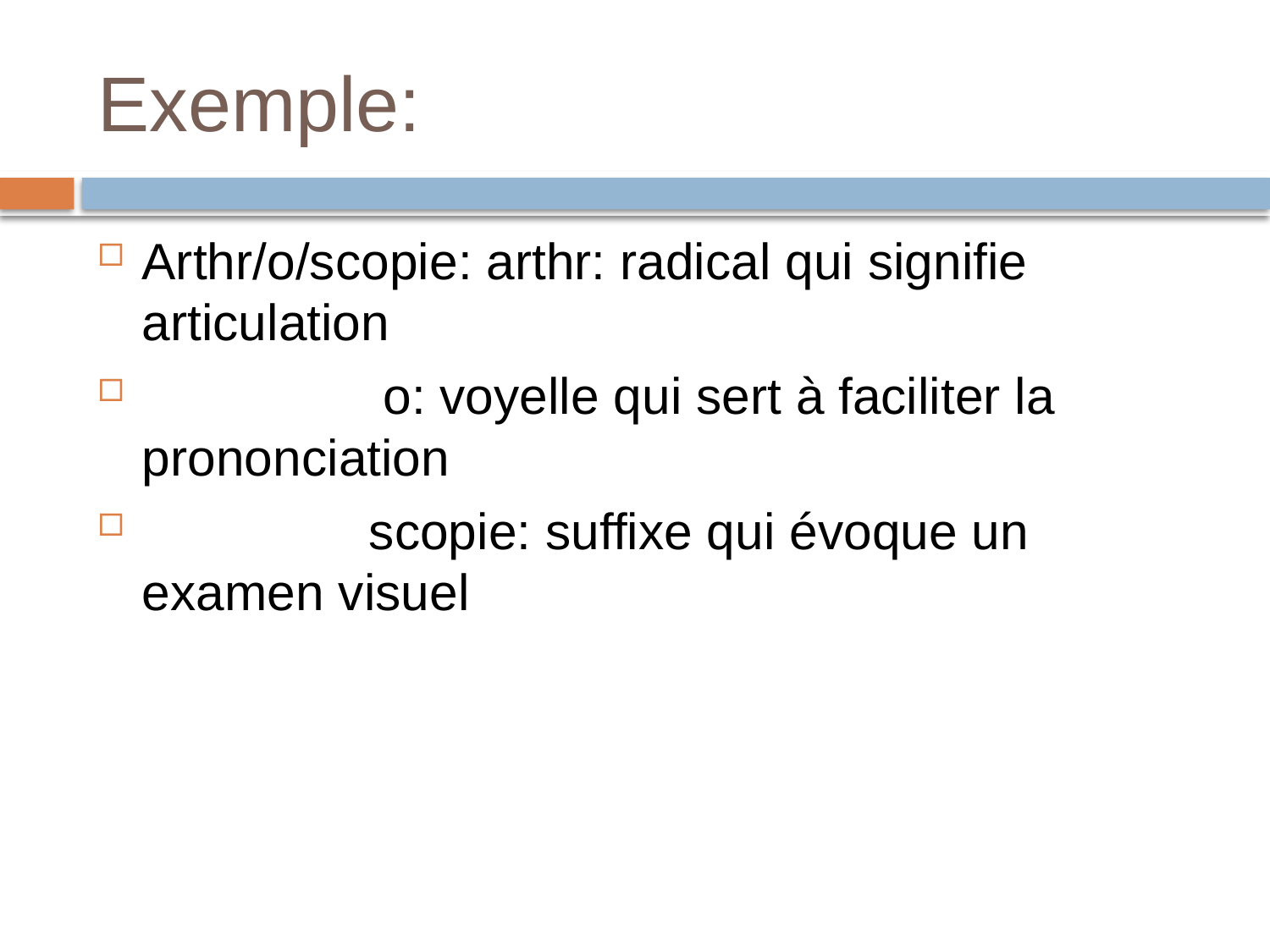

# Exemple:
Arthr/o/scopie: arthr: radical qui signifie articulation
                 o: voyelle qui sert à faciliter la prononciation
                scopie: suffixe qui évoque un examen visuel